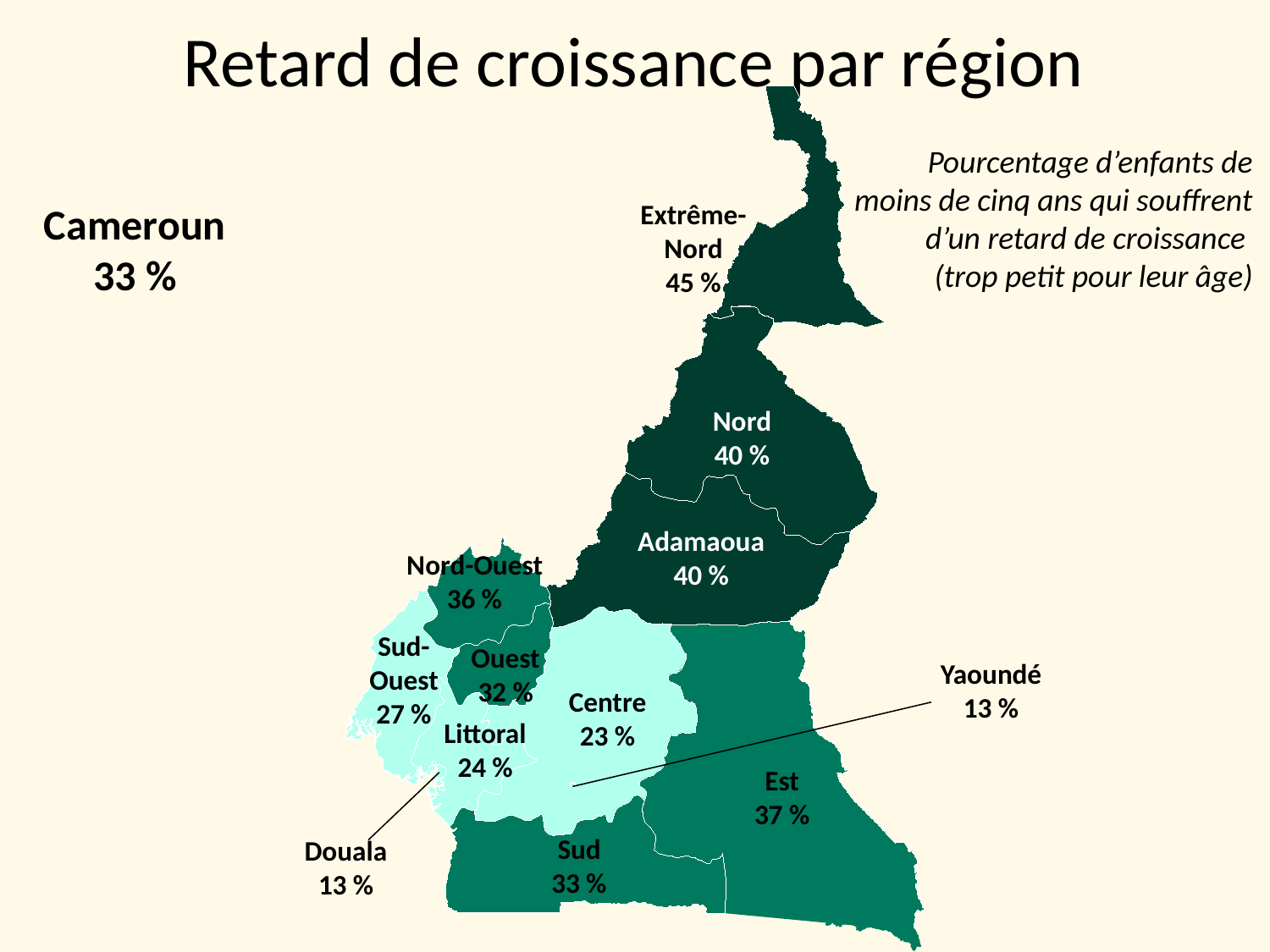

# Retard de croissance par région

Pourcentage d’enfants de moins de cinq ans qui souffrent d’un retard de croissance
(trop petit pour leur âge)
Extrême-
Nord
45 %
Cameroun
33 %
Nord
40 %
Adamaoua
40 %
Nord-Ouest
36 %
Sud-
Ouest
27 %
Ouest
32 %
Yaoundé
13 %
Centre
23 %
Littoral
24 %
Est
37 %
Sud
33 %
Douala
13 %